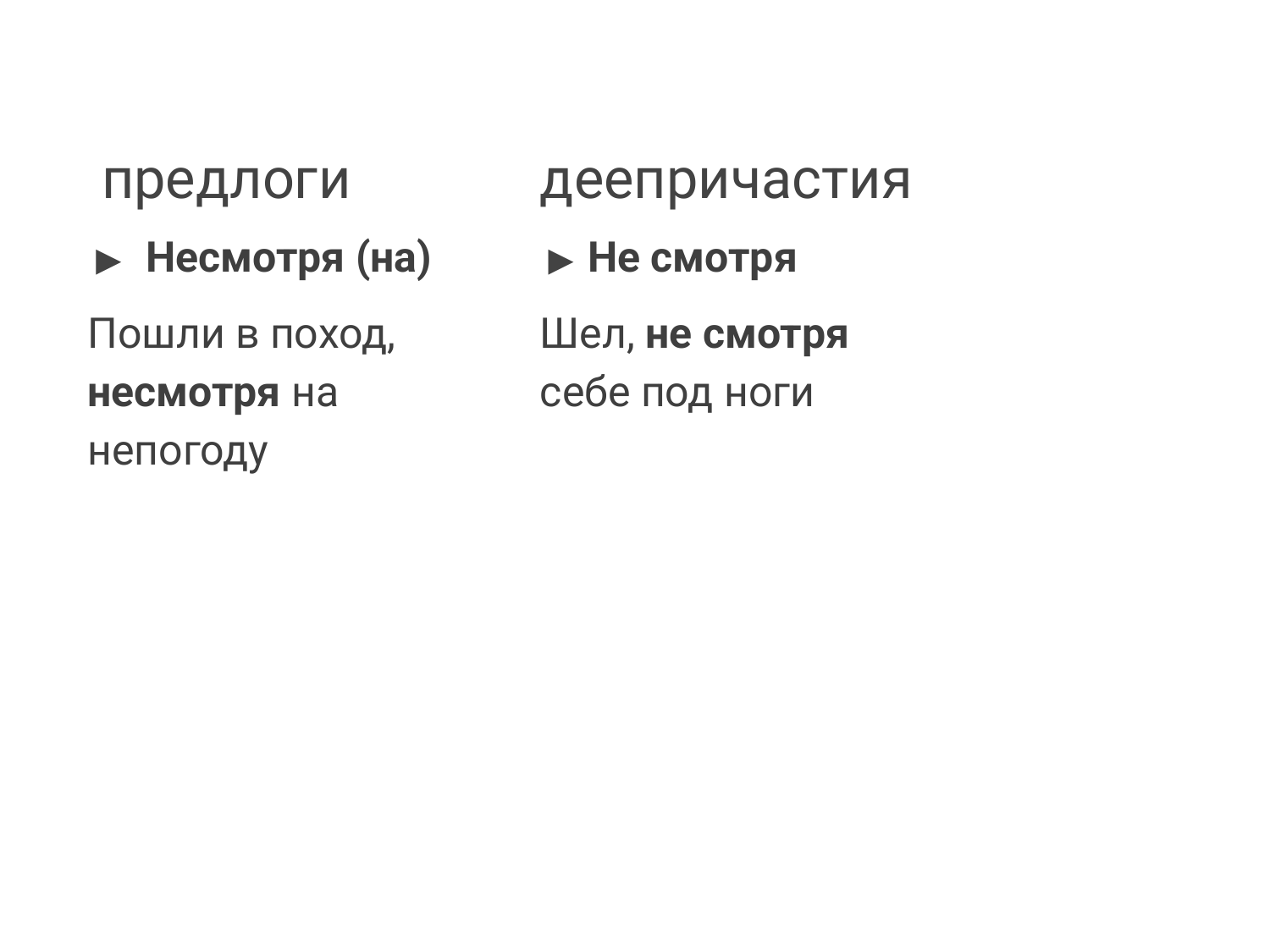

предлоги
деепричастия
 Несмотря (на)
Пошли в поход, несмотря на непогоду
Не смотря
Шел, не смотря себе под ноги